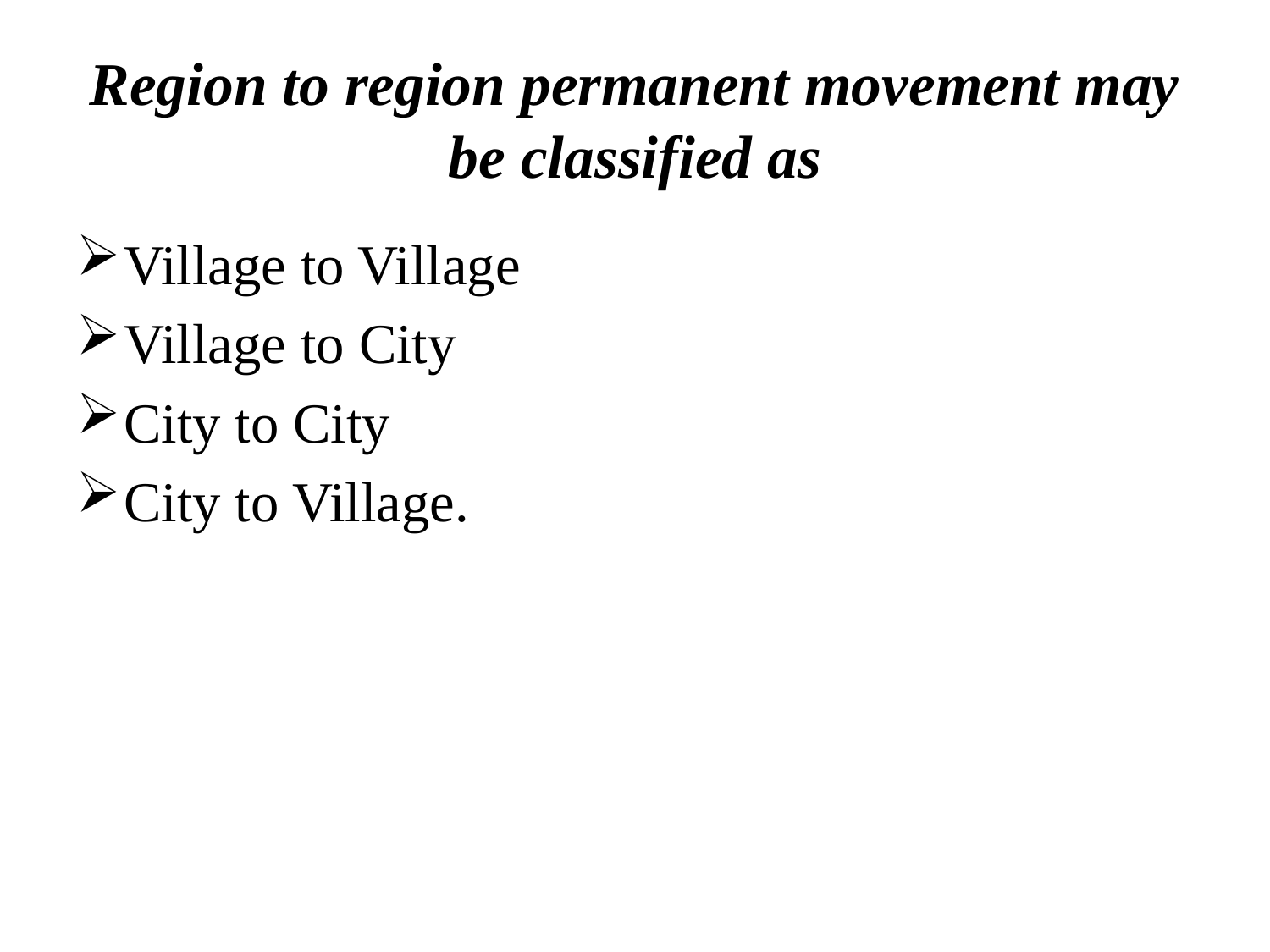

# Region to region permanent movement may be classified as
Village to Village
Village to City
City to City
City to Village.